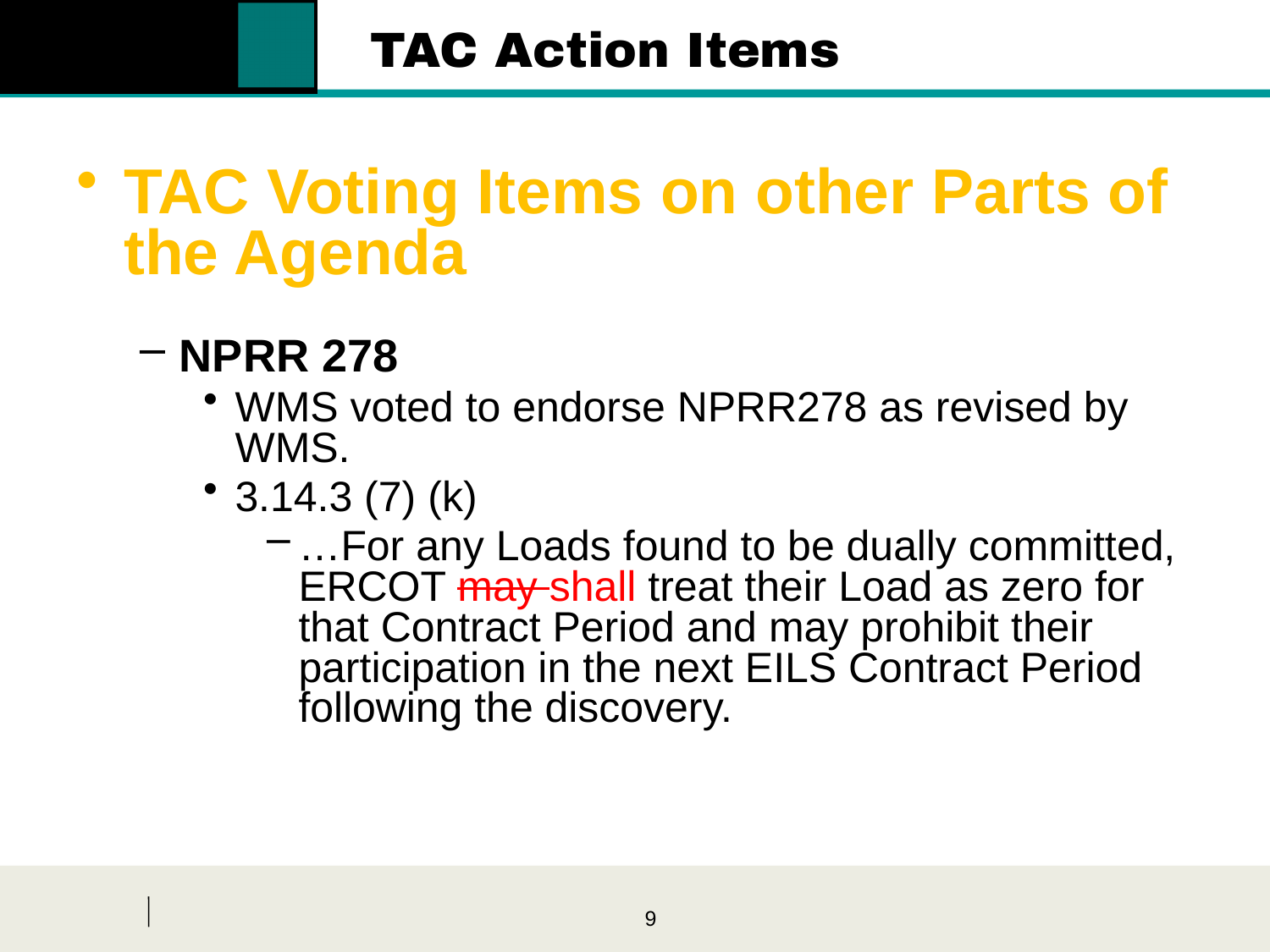

# TAC Action Items
TAC Voting Items on other Parts of the Agenda

NPRR 278
WMS voted to endorse NPRR278 as revised by WMS.
3.14.3 (7) (k)
…For any Loads found to be dually committed, ERCOT may shall treat their Load as zero for that Contract Period and may prohibit their participation in the next EILS Contract Period following the discovery.